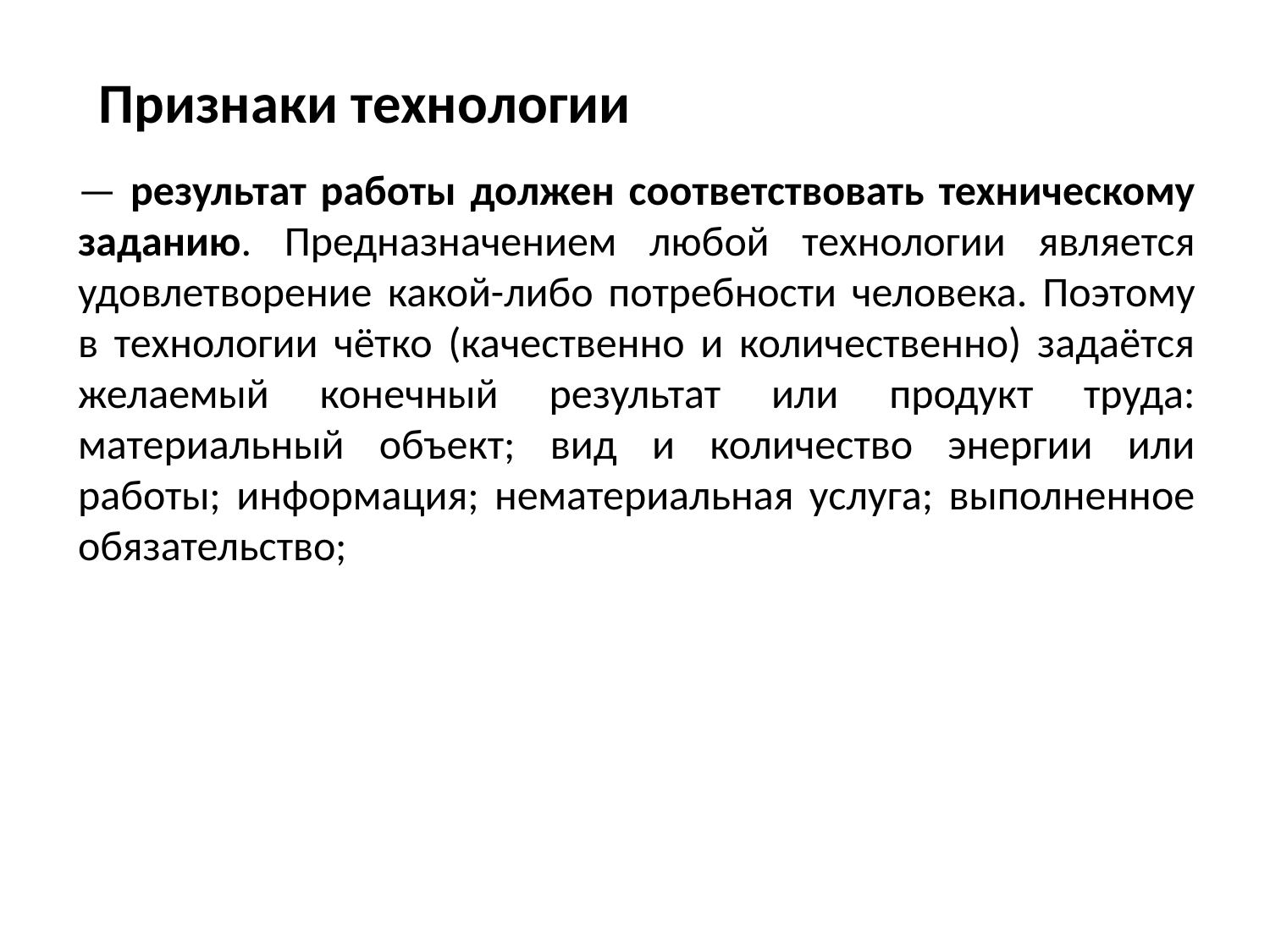

Признаки технологии

# — результат работы должен соответствовать техническому заданию. Предназначением любой технологии является удовлетворение какой-либо потребности человека. Поэтому в технологии чётко (качественно и количественно) задаётся желаемый конечный результат или продукт труда: материальный объект; вид и количество энергии или работы; информация; нематериальная услуга; выполненное обязательство;